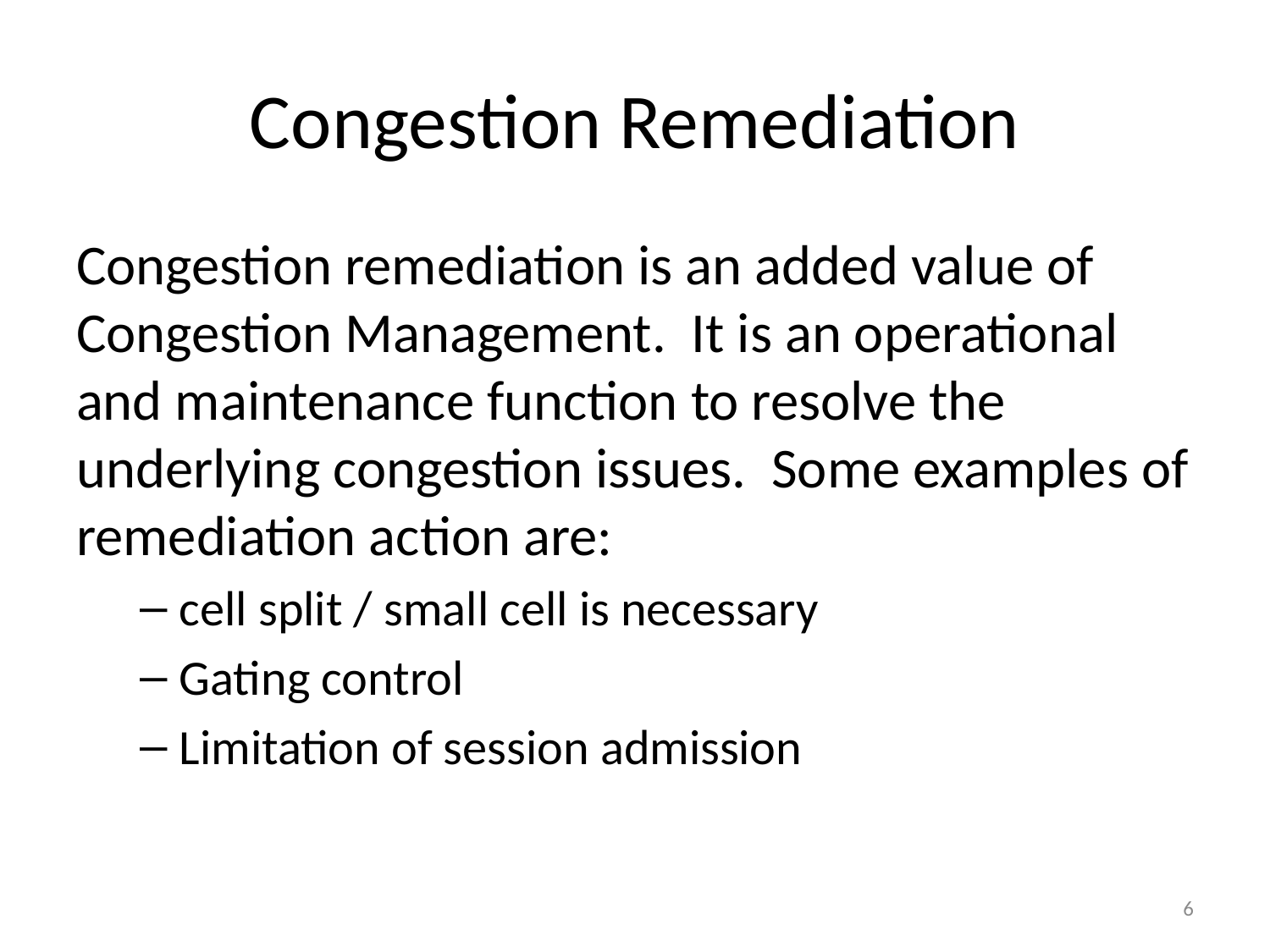

# Congestion Remediation
Congestion remediation is an added value of Congestion Management.  It is an operational and maintenance function to resolve the underlying congestion issues.  Some examples of remediation action are:
cell split / small cell is necessary
Gating control
Limitation of session admission
6